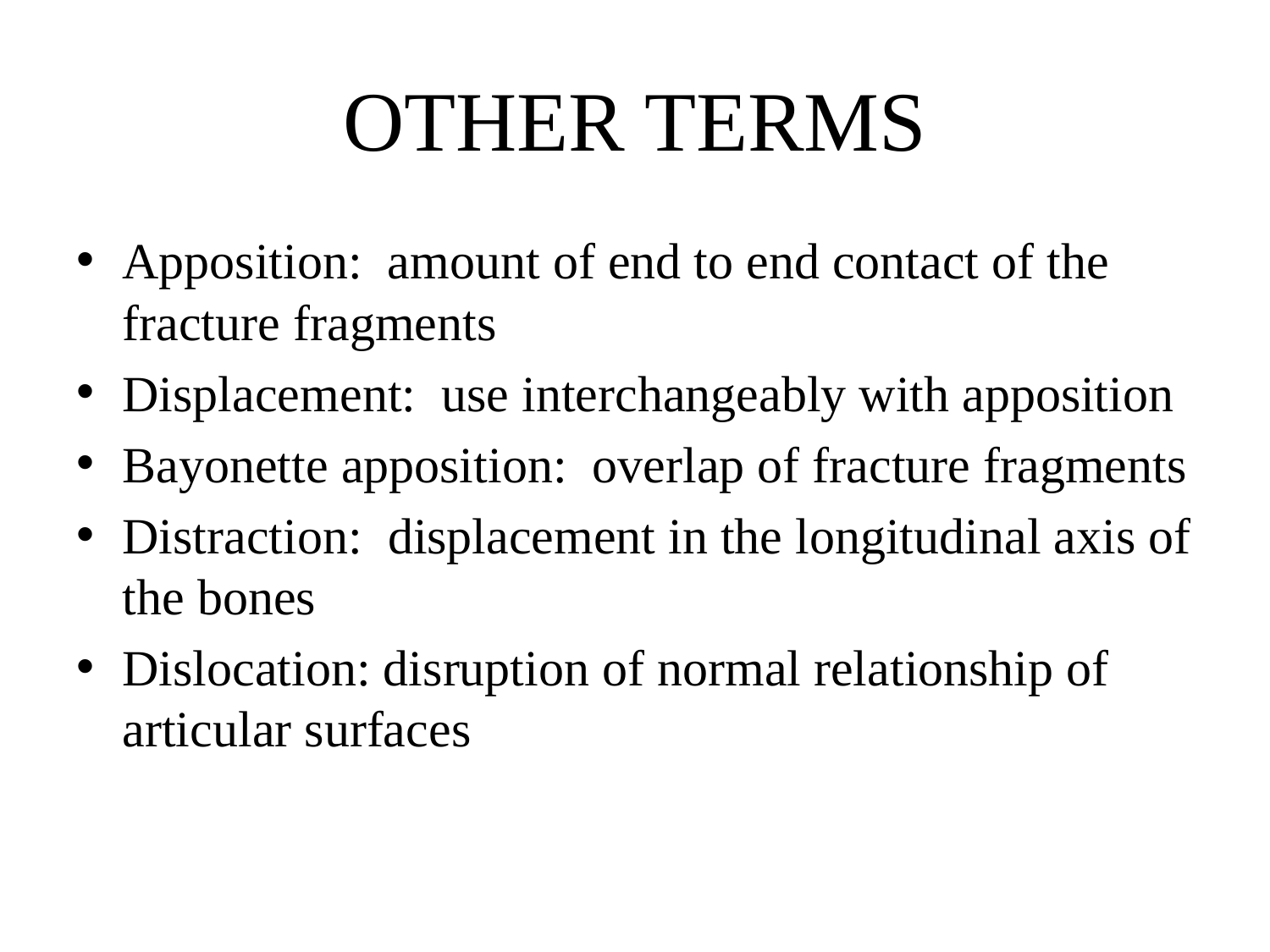

# OTHER TERMS
Apposition:  amount of end to end contact of the fracture fragments
Displacement:  use interchangeably with apposition
Bayonette apposition:  overlap of fracture fragments
Distraction:  displacement in the longitudinal axis of the bones
Dislocation: disruption of normal relationship of articular surfaces